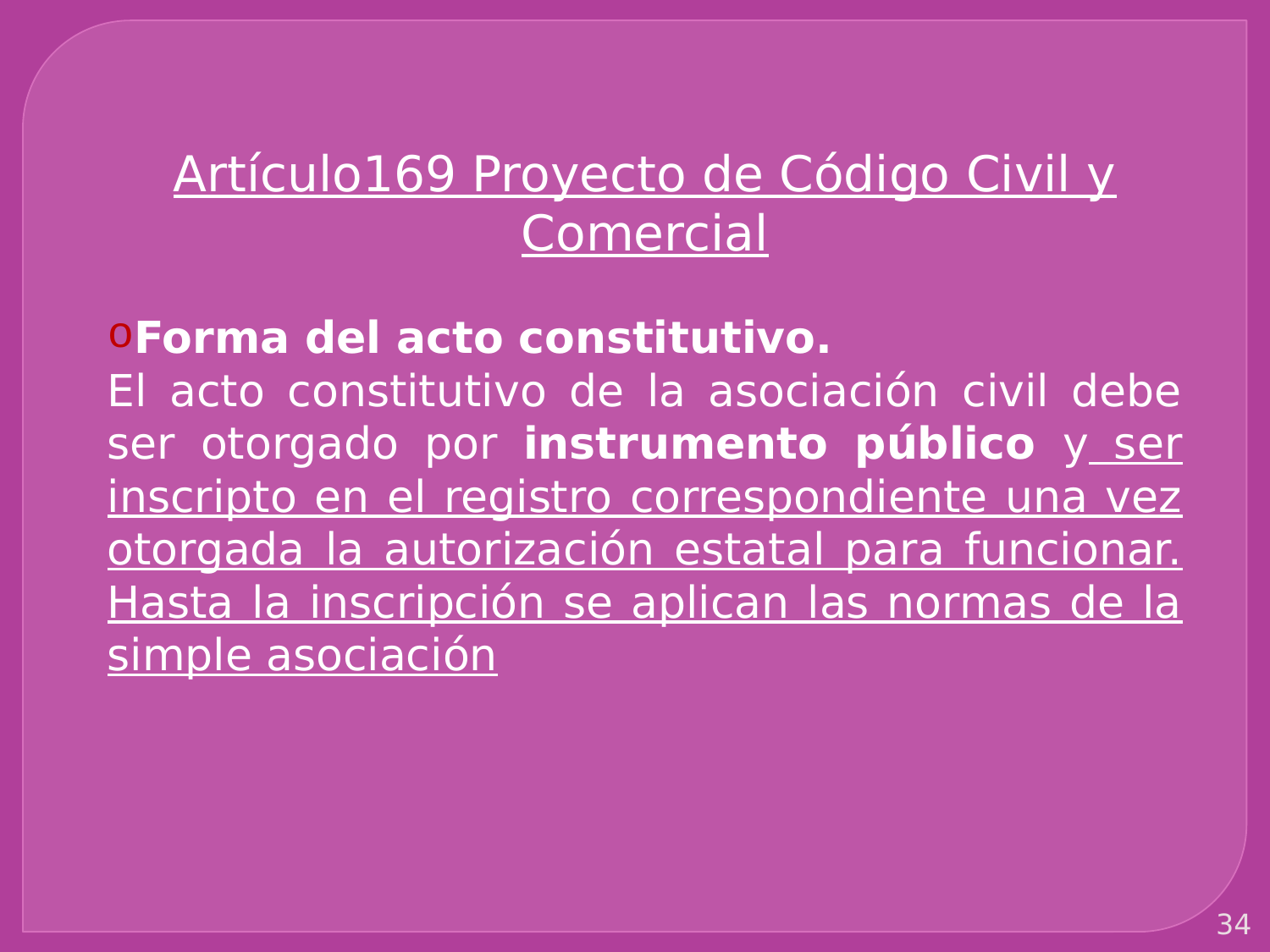

Artículo169 Proyecto de Código Civil y Comercial

Forma del acto constitutivo.
El acto constitutivo de la asociación civil debe ser otorgado por instrumento público y ser inscripto en el registro correspondiente una vez otorgada la autorización estatal para funcionar. Hasta la inscripción se aplican las normas de la simple asociación
34